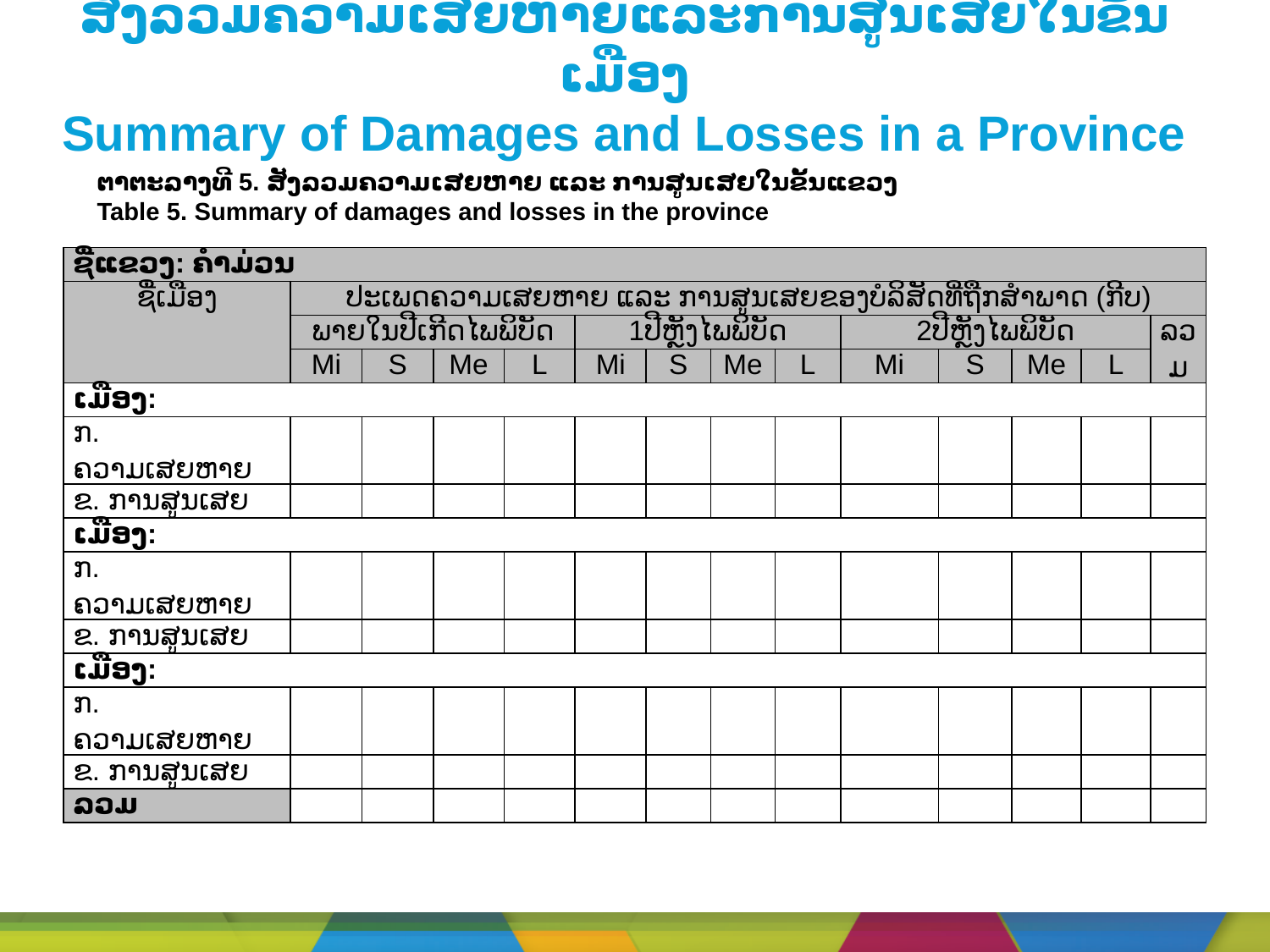

# ສັງລວມຄວາມເສຍຫາຍແລະການສູນເສຍໃນຂັ້ນເມືອງ Summary of Damages and Losses in a Province
ຕາຕະລາງທີ 5. ສັງລວມຄວາມເສຍຫາຍ ແລະ ການສູນເສຍໃນຂັ້ນແຂວງ
Table 5. Summary of damages and losses in the province
| ຊື່ແຂວງ: ຄຳມ່ວນ |  |  |  |  |  |  |  |  |  |  |  |  |  |
| --- | --- | --- | --- | --- | --- | --- | --- | --- | --- | --- | --- | --- | --- |
| ຊື່ເມືອງ | ປະເພດຄວາມເສຍຫາຍ ແລະ ການສູນເສຍຂອງບໍລິສັດທີ່ຖືກສຳພາດ (ກີບ) |  |  |  |  |  |  |  |  |  |  |  |  |
|  | ພາຍໃນປີເກີດໄພພິບັດ |  |  |  | 1ປີຫຼັງໄພພິບັດ |  |  |  | 2ປີຫຼັງໄພພິບັດ |  |  |  | ລວມ |
|  | Mi | S | Me | L | Mi | S | Me | L | Mi | S | Me | L |  |
| ເມືອງ: |  |  |  |  |  |  |  |  |  |  |  |  |  |
| ກ. ຄວາມເສຍຫາຍ |  |  |  |  |  |  |  |  |  |  |  |  |  |
| ຂ. ການສູນເສຍ |  |  |  |  |  |  |  |  |  |  |  |  |  |
| ເມືອງ: |  |  |  |  |  |  |  |  |  |  |  |  |  |
| ກ. ຄວາມເສຍຫາຍ |  |  |  |  |  |  |  |  |  |  |  |  |  |
| ຂ. ການສູນເສຍ |  |  |  |  |  |  |  |  |  |  |  |  |  |
| ເມືອງ: |  |  |  |  |  |  |  |  |  |  |  |  |  |
| ກ. ຄວາມເສຍຫາຍ |  |  |  |  |  |  |  |  |  |  |  |  |  |
| ຂ. ການສູນເສຍ |  |  |  |  |  |  |  |  |  |  |  |  |  |
| ລວມ |  |  |  |  |  |  |  |  |  |  |  |  |  |